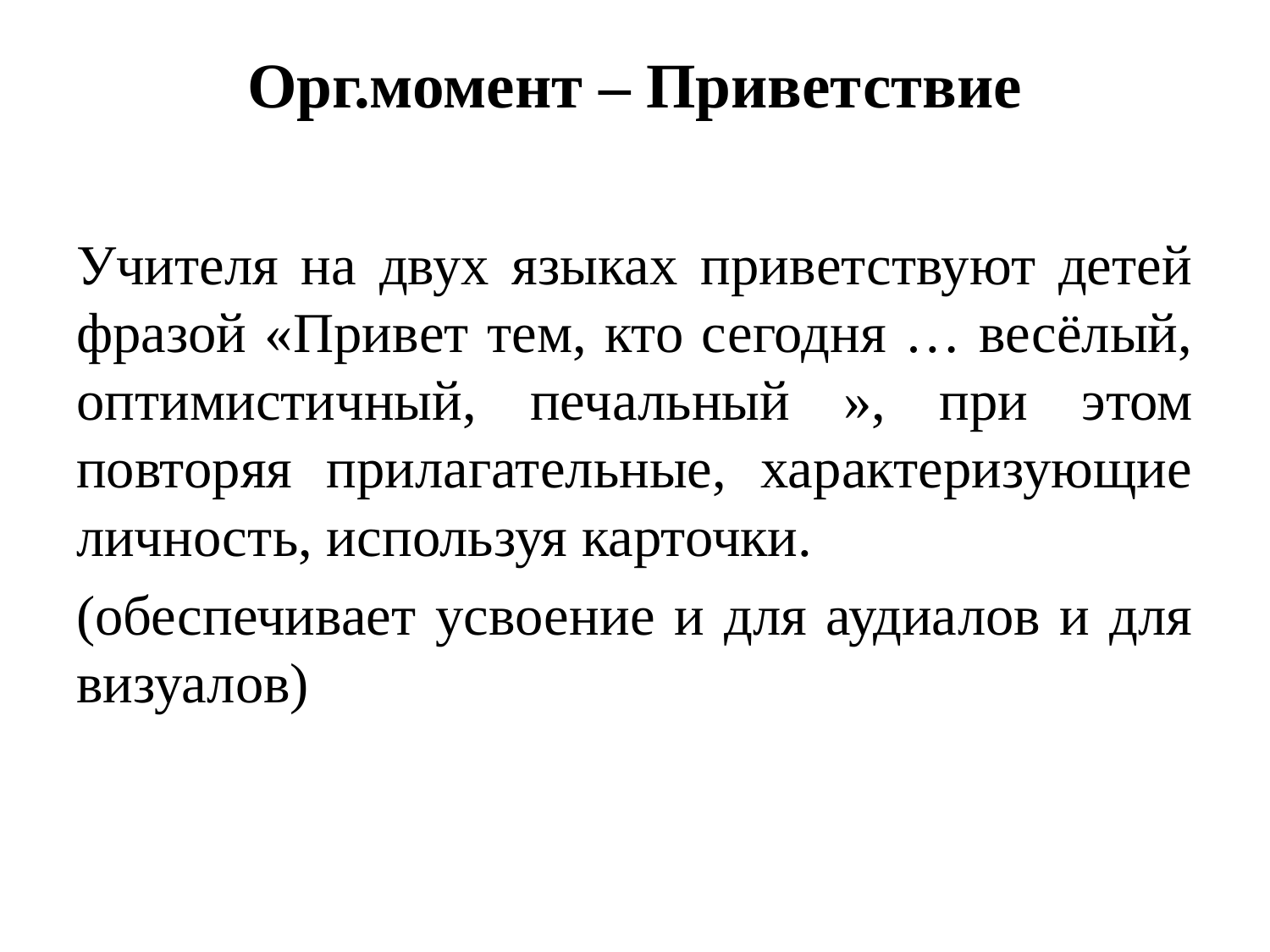

# Орг.момент – Приветствие
Учителя на двух языках приветствуют детей фразой «Привет тем, кто сегодня … весёлый, оптимистичный, печальный », при этом повторяя прилагательные, характеризующие личность, используя карточки.
(обеспечивает усвоение и для аудиалов и для визуалов)